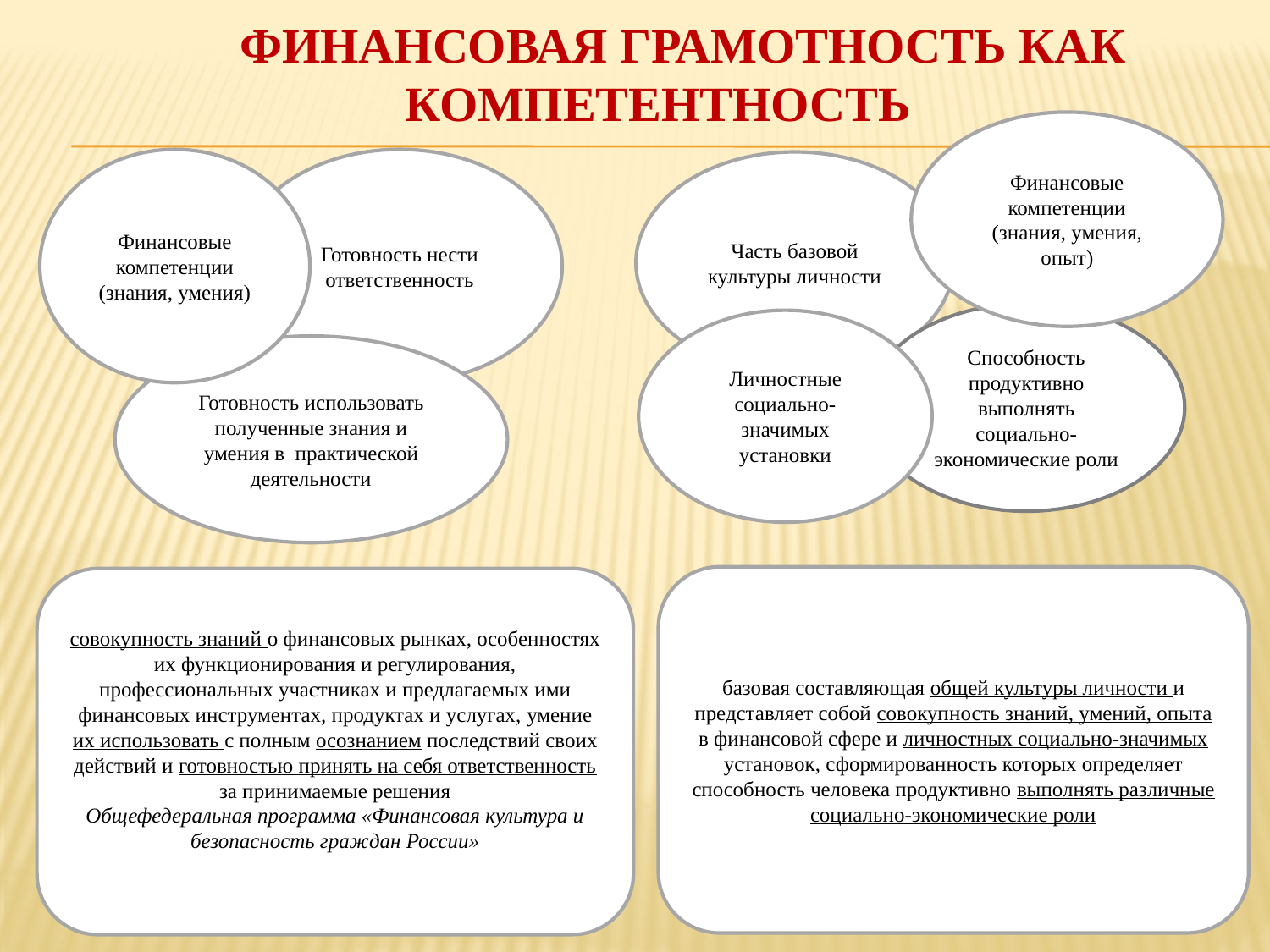

# Финансовая грамотность как компетентность
Финансовые компетенции (знания, умения, опыт)
Финансовые компетенции (знания, умения)
Готовность нести ответственность
Часть базовой культуры личности

Способность продуктивно выполнять социально-экономические роли
Личностные социально-значимых установки
Готовность использовать полученные знания и умения в  практической деятельности
базовая составляющая общей культуры личности и представляет собой совокупность знаний, умений, опыта в финансовой сфере и личностных социально-значимых установок, сформированность которых определяет способность человека продуктивно выполнять различные социально-экономические роли
совокупность знаний о финансовых рынках, особенностях их функционирования и регулирования, профессиональных участниках и предлагаемых ими финансовых инструментах, продуктах и услугах, умение их использовать с полным осознанием последствий своих действий и готовностью принять на себя ответственность за принимаемые решения
Общефедеральная программа «Финансовая культура и безопасность граждан России»

2